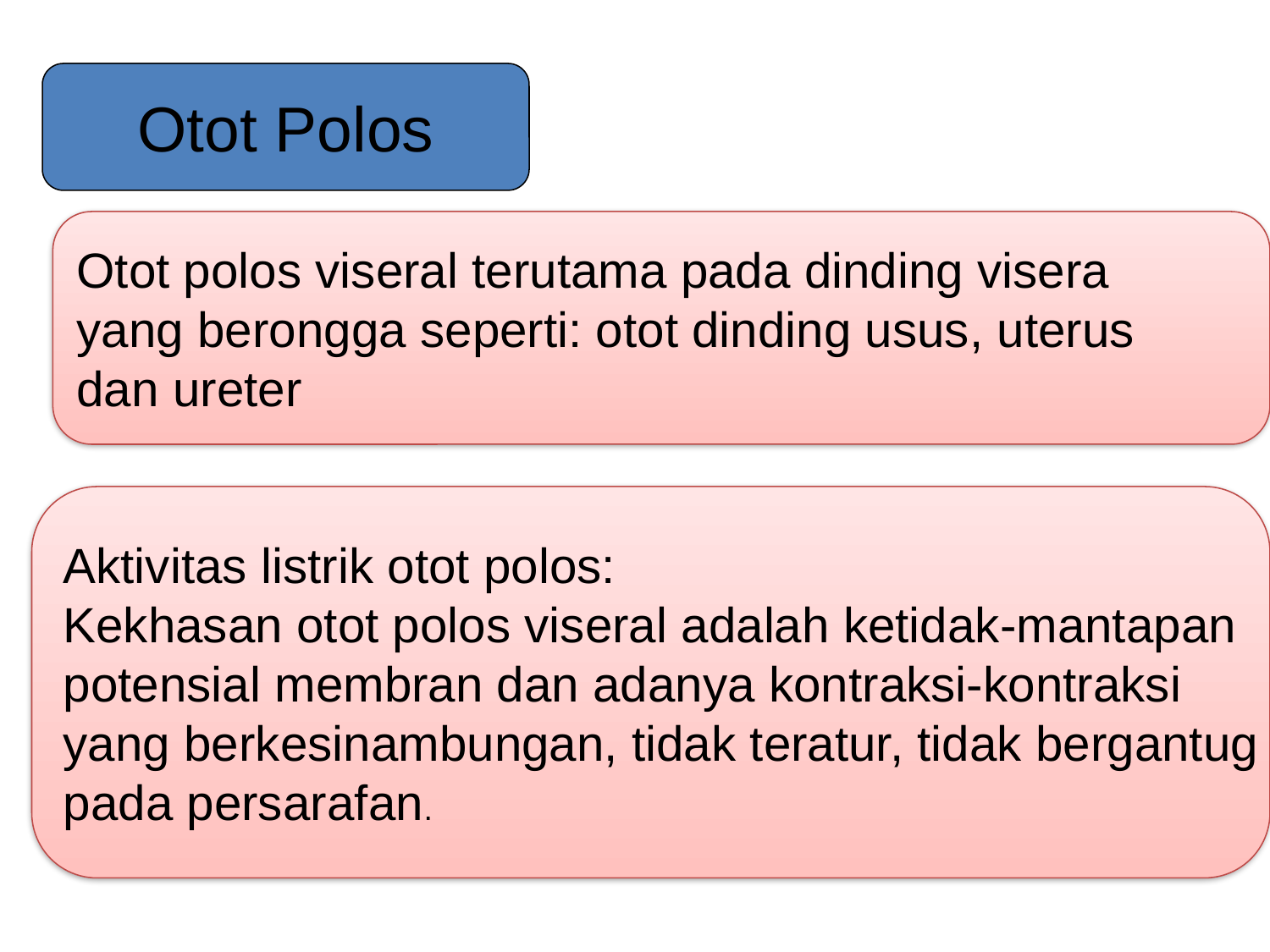

Otot Polos
Otot polos viseral terutama pada dinding visera
yang berongga seperti: otot dinding usus, uterus
dan ureter
Aktivitas listrik otot polos:
Kekhasan otot polos viseral adalah ketidak-mantapan
potensial membran dan adanya kontraksi-kontraksi
yang berkesinambungan, tidak teratur, tidak bergantug
pada persarafan.